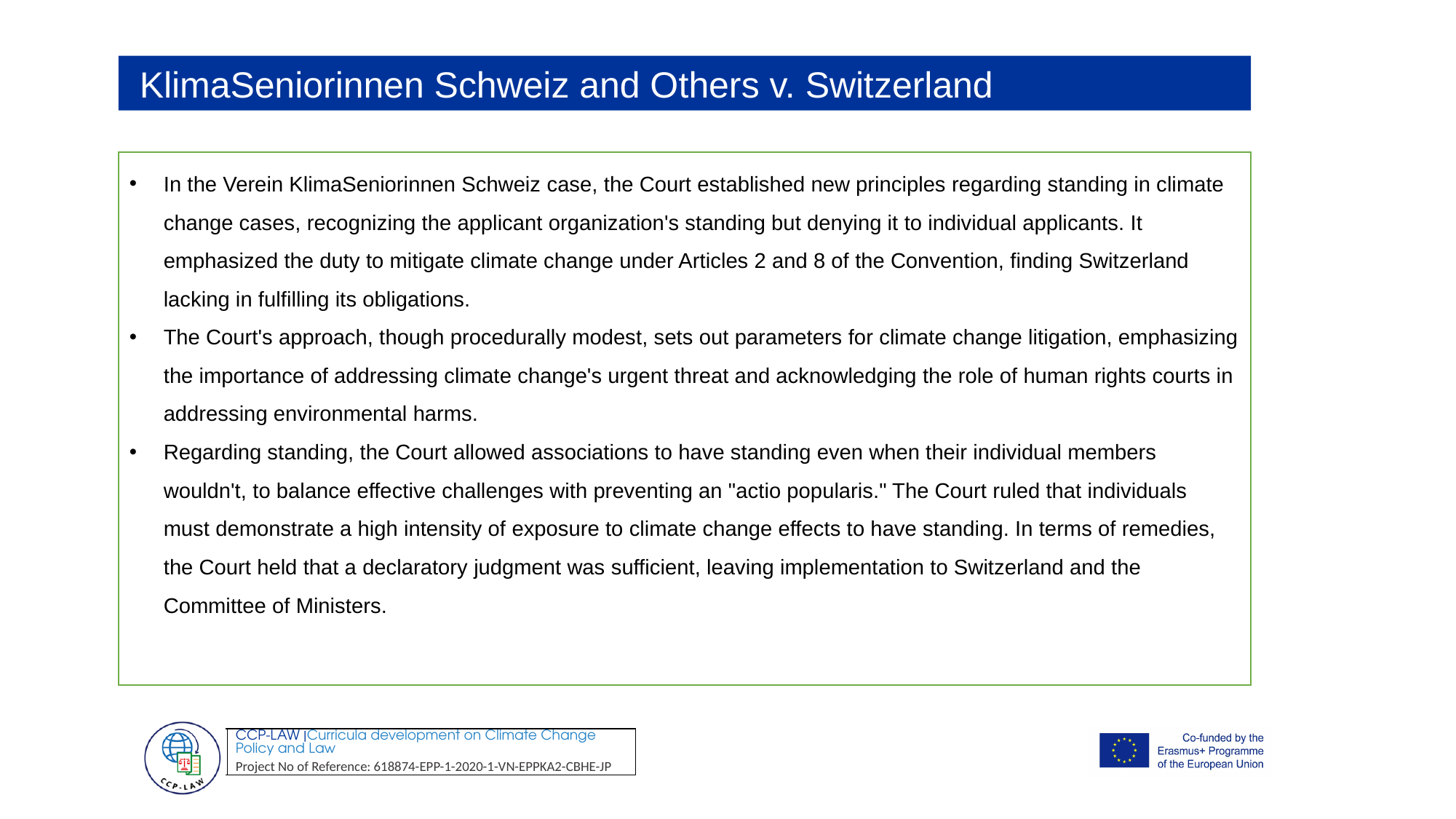

KlimaSeniorinnen Schweiz and Others v. Switzerland
In the Verein KlimaSeniorinnen Schweiz case, the Court established new principles regarding standing in climate change cases, recognizing the applicant organization's standing but denying it to individual applicants. It emphasized the duty to mitigate climate change under Articles 2 and 8 of the Convention, finding Switzerland lacking in fulfilling its obligations.
The Court's approach, though procedurally modest, sets out parameters for climate change litigation, emphasizing the importance of addressing climate change's urgent threat and acknowledging the role of human rights courts in addressing environmental harms.
Regarding standing, the Court allowed associations to have standing even when their individual members wouldn't, to balance effective challenges with preventing an "actio popularis." The Court ruled that individuals must demonstrate a high intensity of exposure to climate change effects to have standing. In terms of remedies, the Court held that a declaratory judgment was sufficient, leaving implementation to Switzerland and the Committee of Ministers.